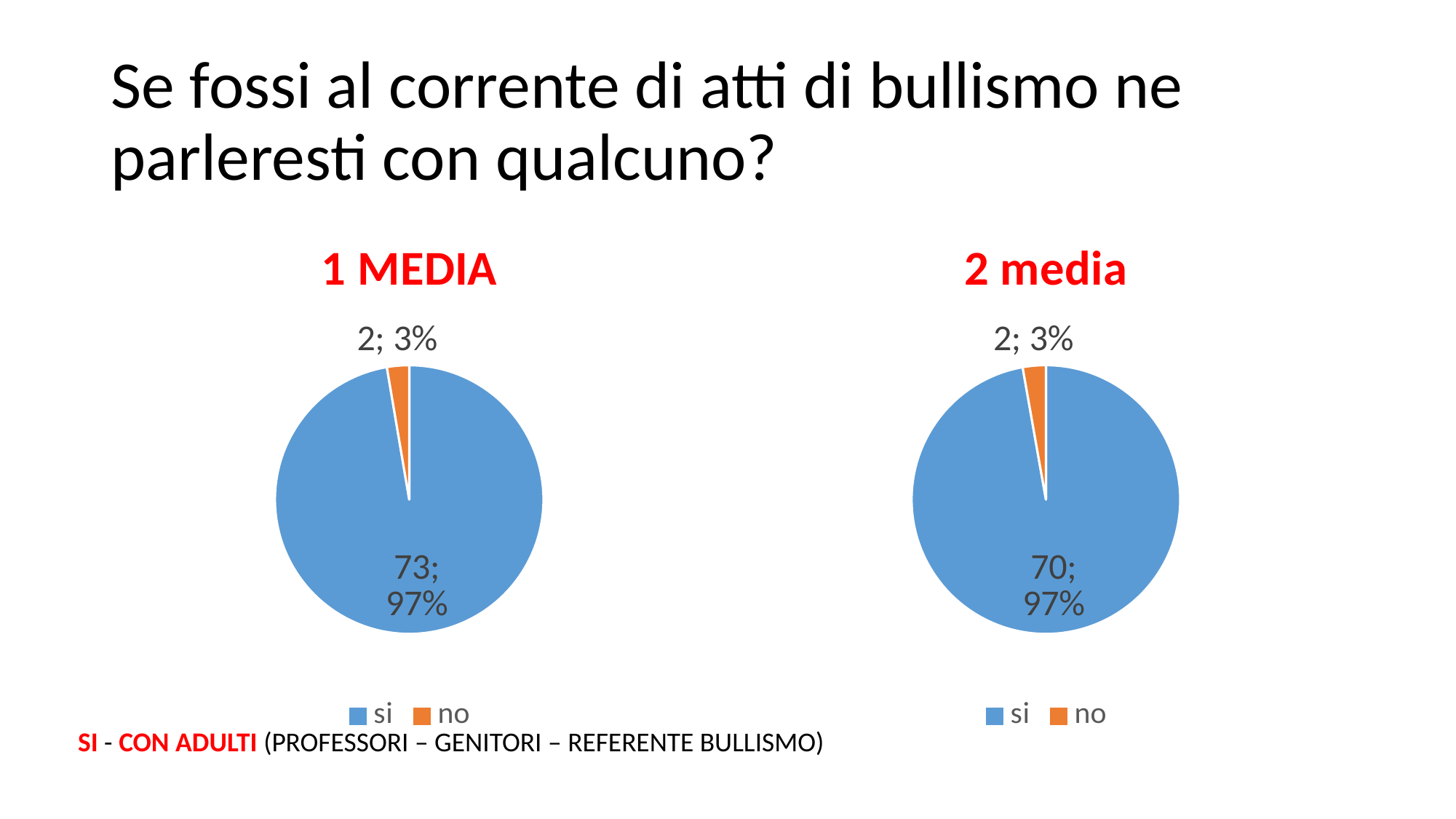

# Se fossi al corrente di atti di bullismo ne parleresti con qualcuno?

### Chart: 1 MEDIA

| Category | 1 media |
|---|---|
| si | 73.0 |
| no | 2.0 |

### Chart:

| Category | 2 media |
|---|---|
| si | 70.0 |
| no | 2.0 |
SI - CON ADULTI (PROFESSORI – GENITORI – REFERENTE BULLISMO)